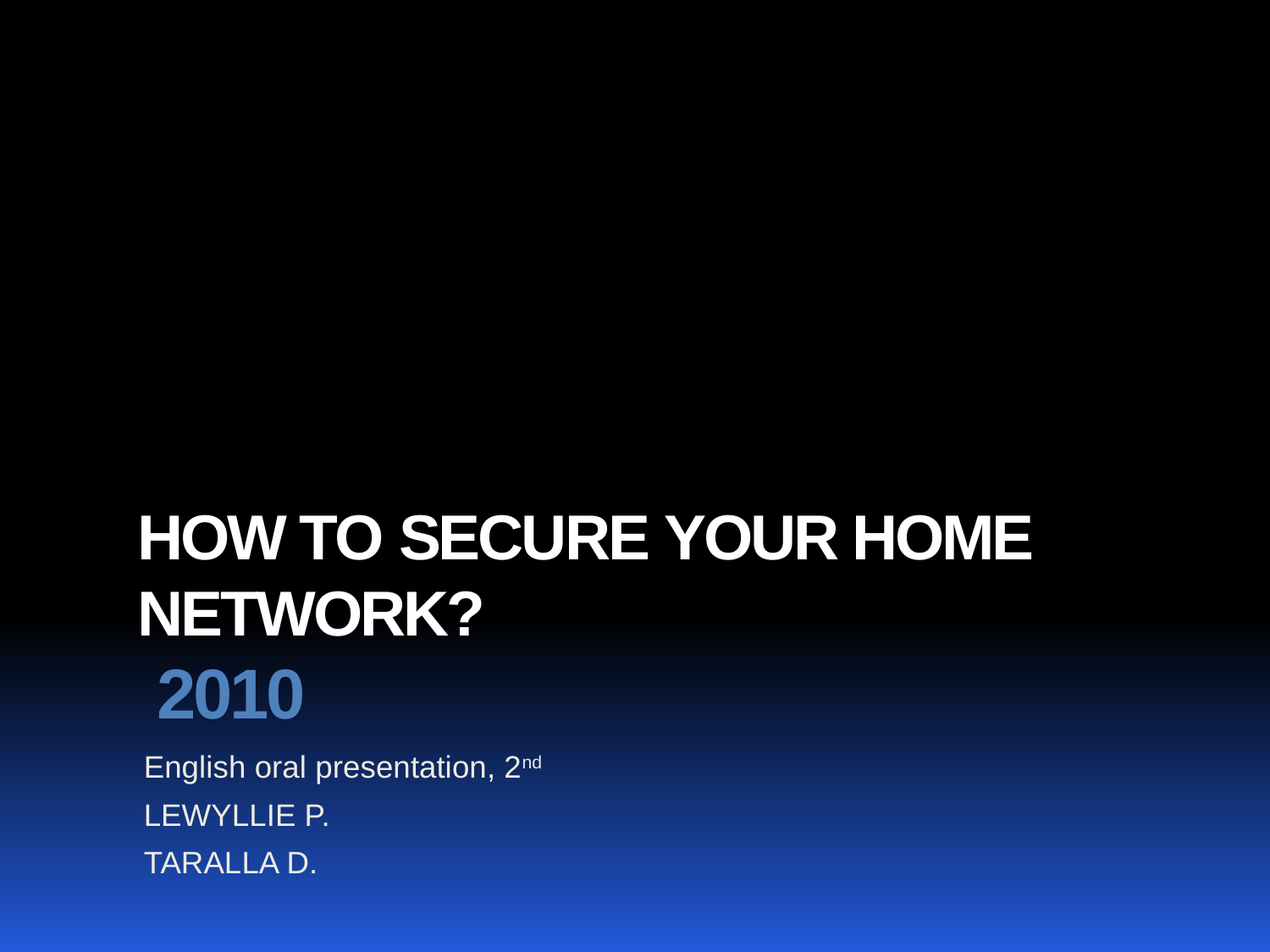

# How to secure your home network? 2010
English oral presentation, 2nd
LEWYLLIE P.
TARALLA D.